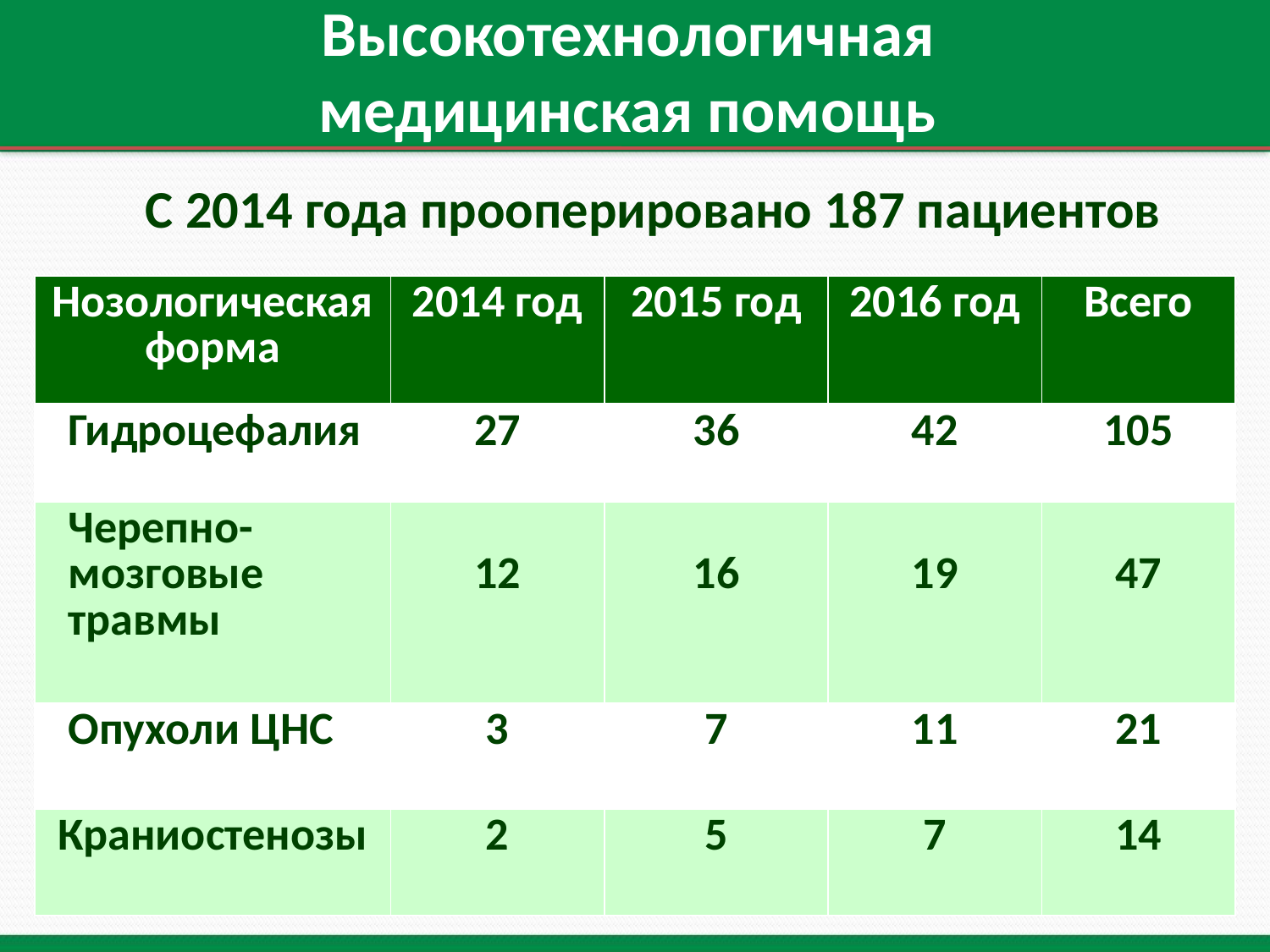

Высокотехнологичная
медицинская помощь
С 2014 года прооперировано 187 пациентов

ТАБЛИЦА
| Нозологическая форма | 2014 год | 2015 год | 2016 год | Всего |
| --- | --- | --- | --- | --- |
| Гидроцефалия | 27 | 36 | 42 | 105 |
| Черепно- мозговые травмы | 12 | 16 | 19 | 47 |
| Опухоли ЦНС | 3 | 7 | 11 | 21 |
| Краниостенозы | 2 | 5 | 7 | 14 |